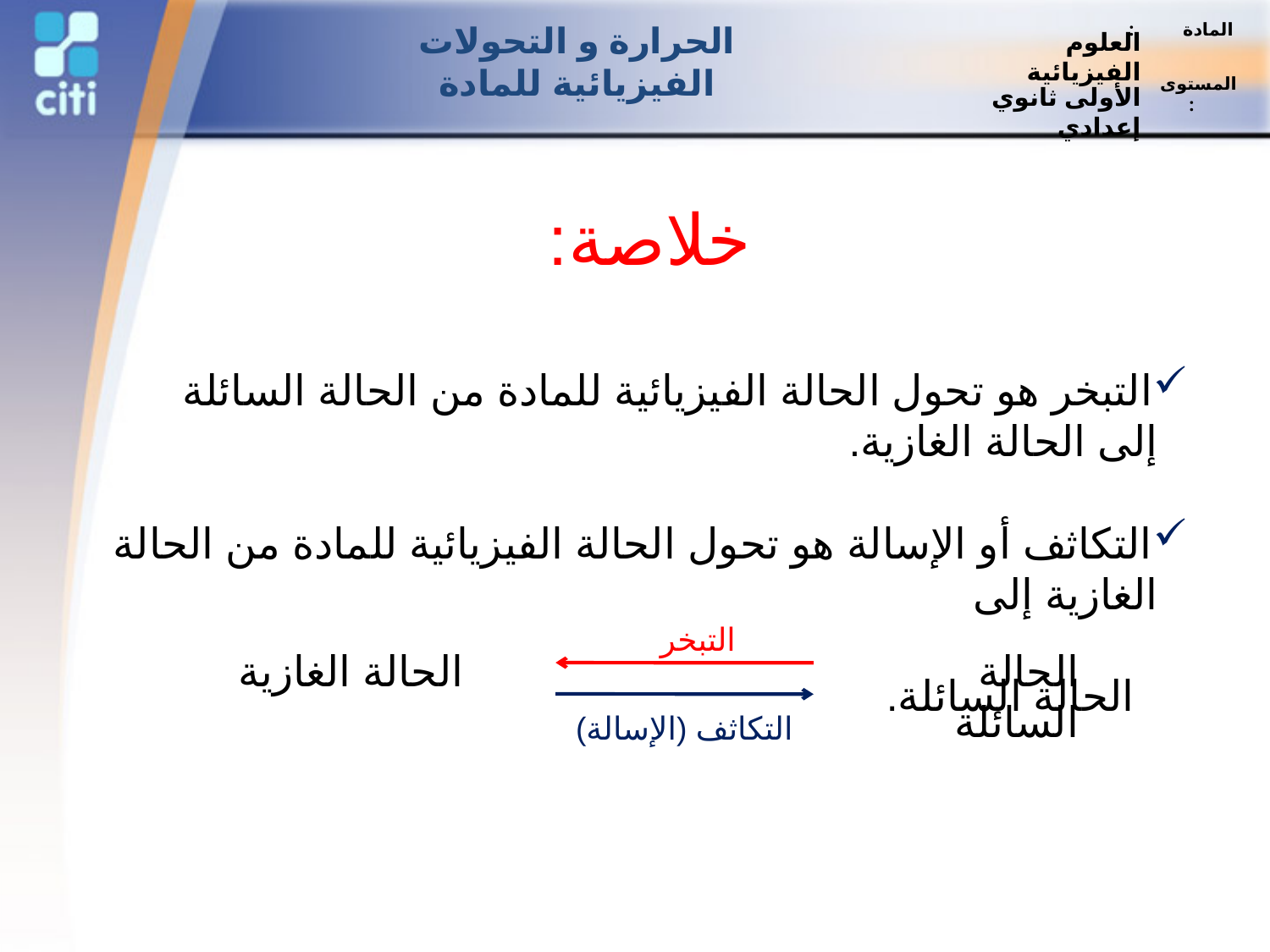

العلوم الفيزيائية
المادة           :
الحرارة و التحولات الفيزيائية للمادة
الأولى ثانوي إعدادي
المستوى     :
خلاصة:
التبخر هو تحول الحالة الفيزيائية للمادة من الحالة السائلة إلى الحالة الغازية.
التكاثف أو الإسالة هو تحول الحالة الفيزيائية للمادة من الحالة الغازية إلى
  الحالة السائلة.
    التبخر
الحالة الغازية
الحالة السائلة
التكاثف (الإسالة)